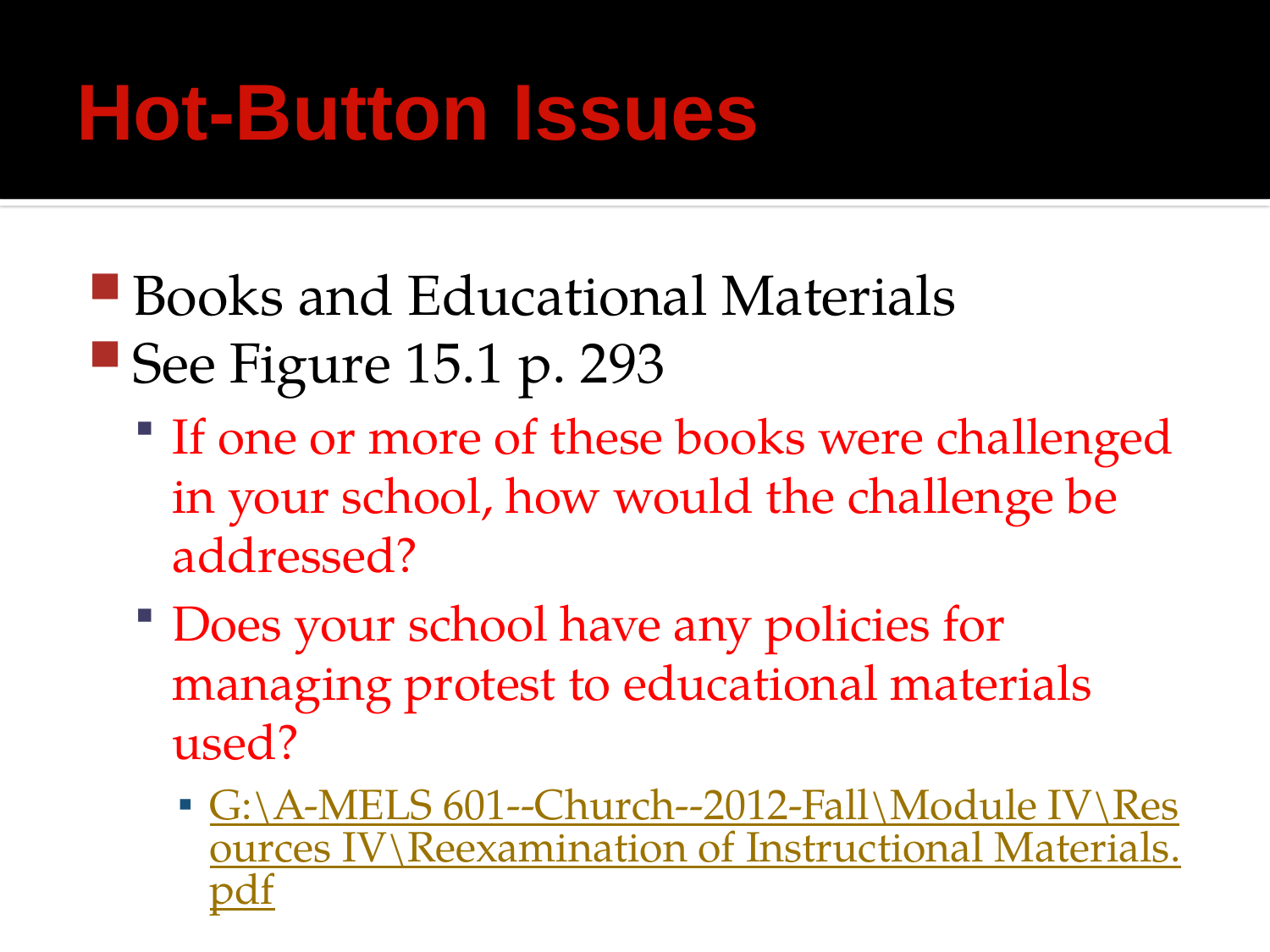

# Hot-Button Issues
Books and Educational Materials
See Figure 15.1 p. 293
If one or more of these books were challenged in your school, how would the challenge be addressed?
Does your school have any policies for managing protest to educational materials used?
G:\A-MELS 601--Church--2012-Fall\Module IV\Resources IV\Reexamination of Instructional Materials.pdf